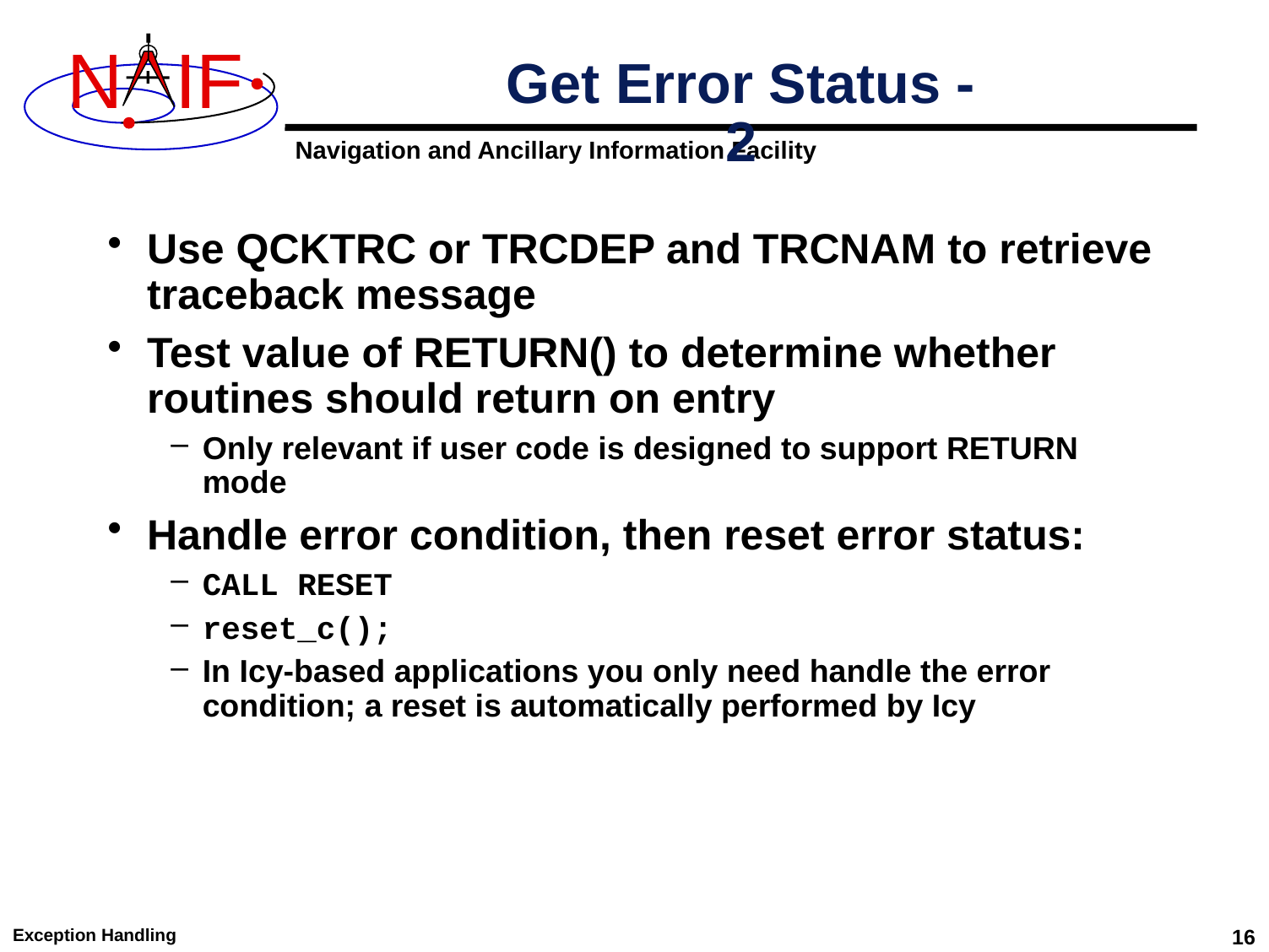

# Get Error Status - 2
Use QCKTRC or TRCDEP and TRCNAM to retrieve traceback message
Test value of RETURN() to determine whether routines should return on entry
Only relevant if user code is designed to support RETURN mode
Handle error condition, then reset error status:
CALL RESET
reset_c();
In Icy-based applications you only need handle the error condition; a reset is automatically performed by Icy
Exception Handling
16